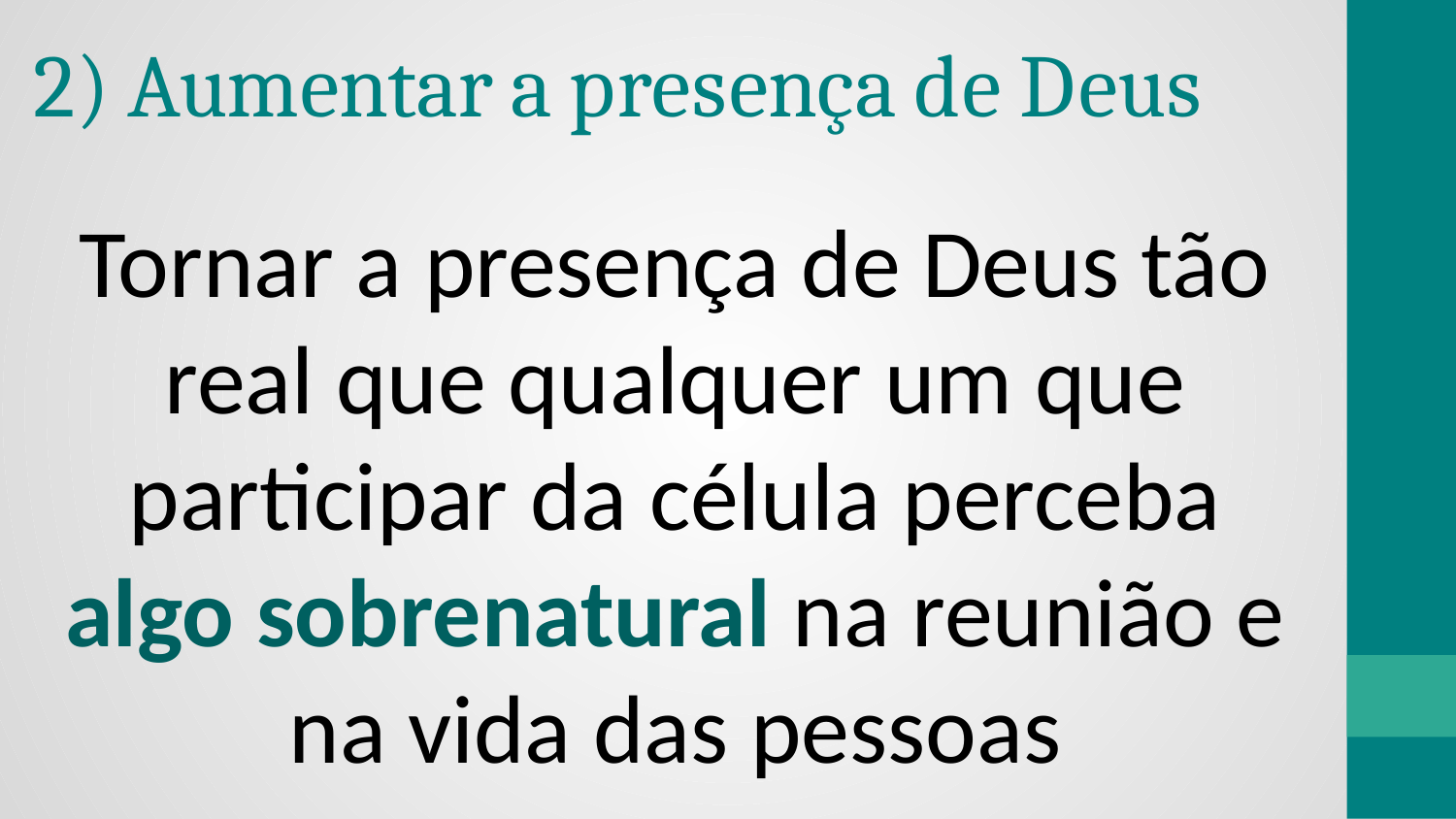

# 2) Aumentar a presença de Deus
Tornar a presença de Deus tão real que qualquer um que participar da célula perceba algo sobrenatural na reunião e na vida das pessoas